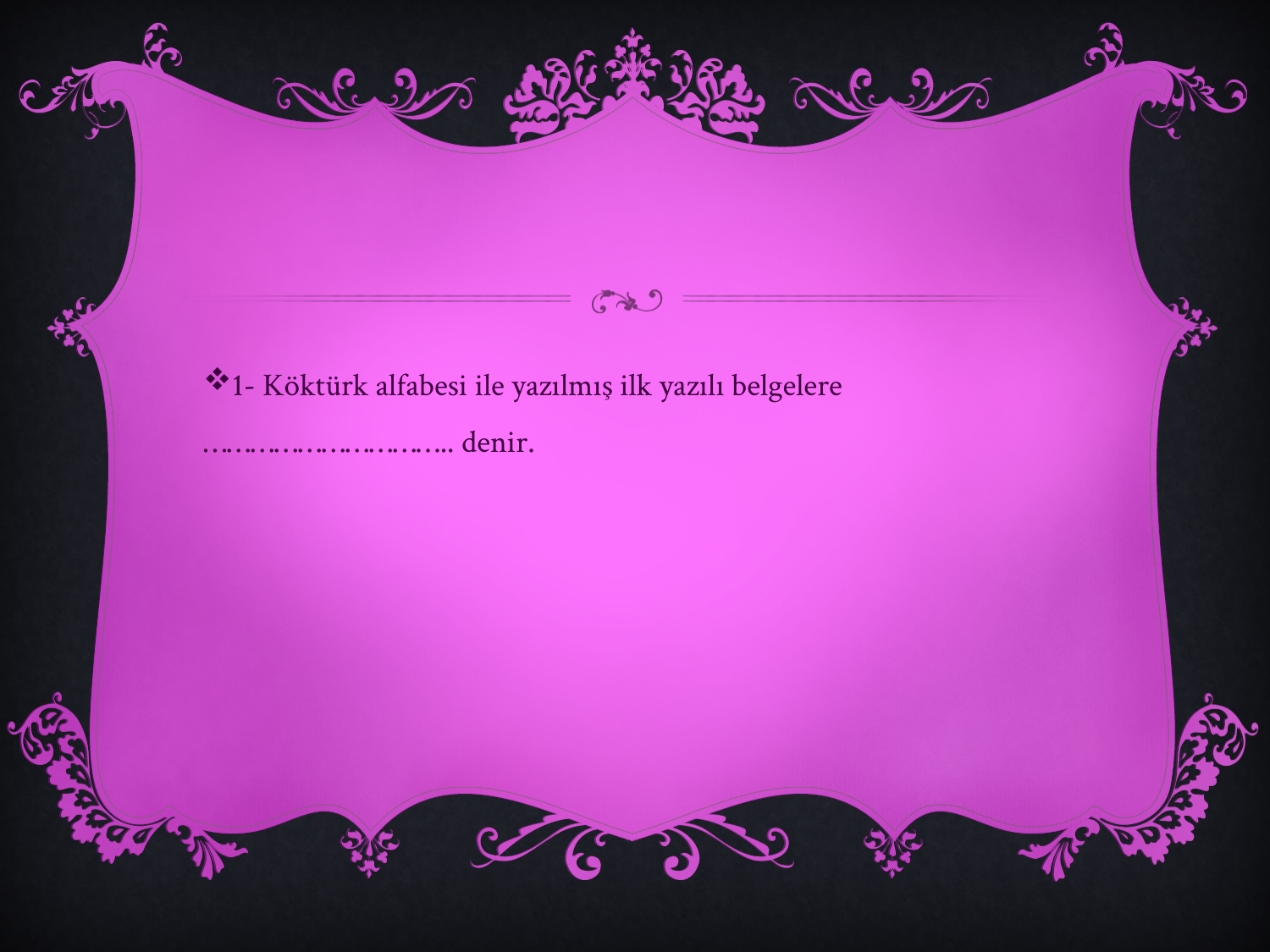

#
1- Köktürk alfabesi ile yazılmış ilk yazılı belgelere ………………………….. denir.